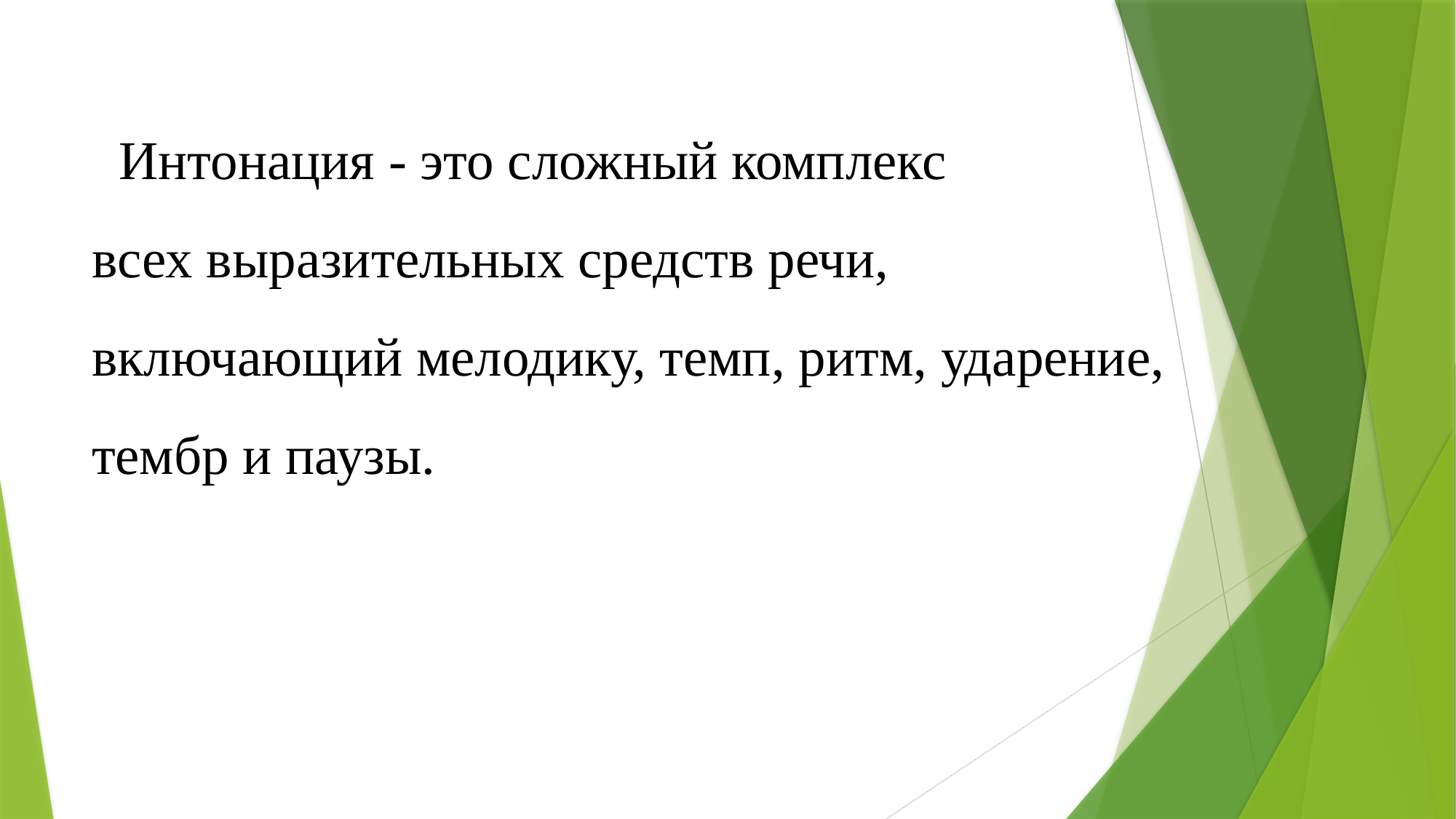

# Интонация - это сложный комплекс всех выразительных средств речи, включающий мелодику, темп, ритм, ударение, тембр и паузы.